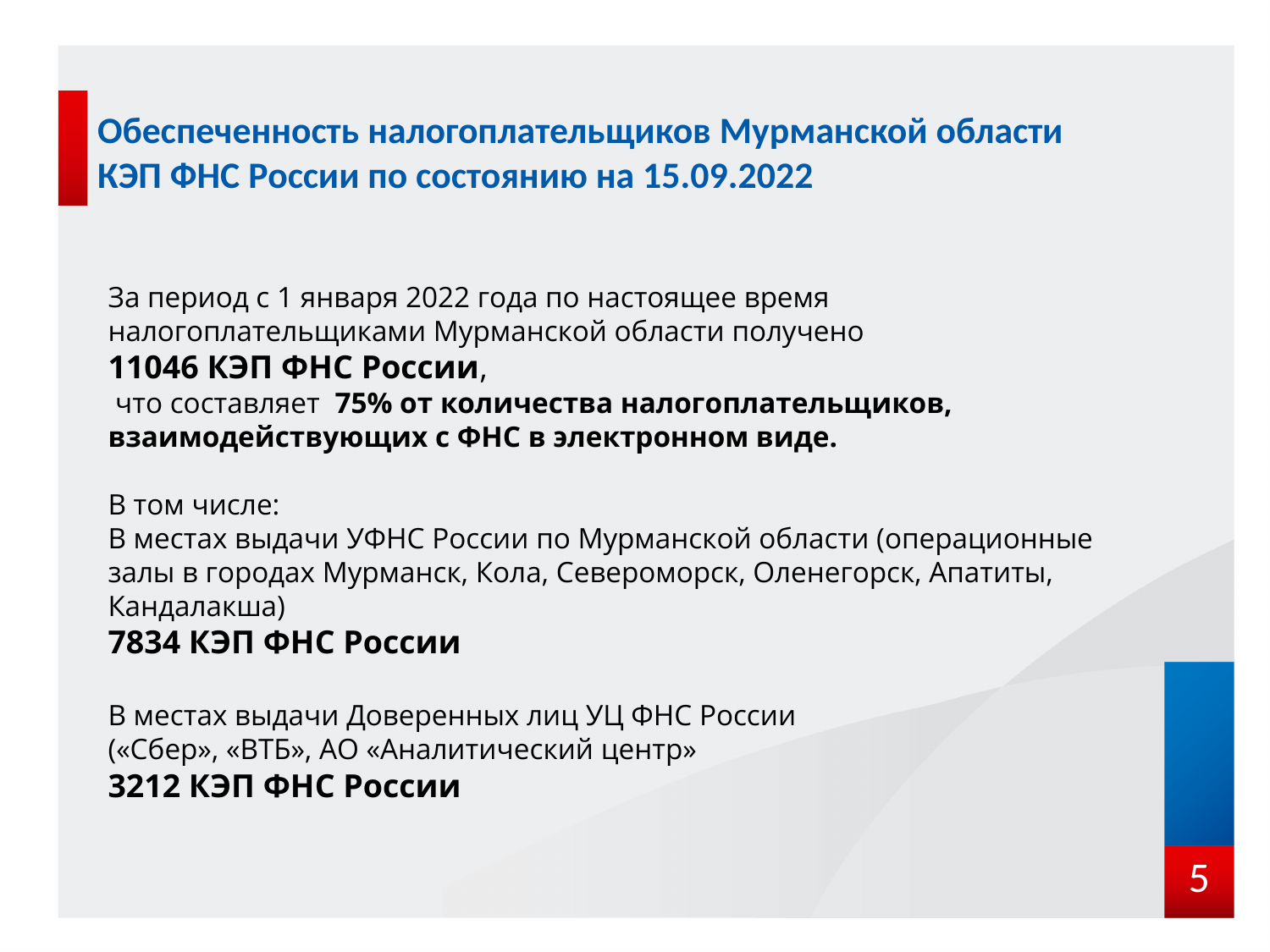

Обеспеченность налогоплательщиков Мурманской области
КЭП ФНС России по состоянию на 15.09.2022
За период с 1 января 2022 года по настоящее время налогоплательщиками Мурманской области получено
11046 КЭП ФНС России,
 что составляет  75% от количества налогоплательщиков, взаимодействующих с ФНС в электронном виде.

В том числе:
В местах выдачи УФНС России по Мурманской области (операционные залы в городах Мурманск, Кола, Североморск, Оленегорск, Апатиты, Кандалакша)
7834 КЭП ФНС России

В местах выдачи Доверенных лиц УЦ ФНС России
(«Сбер», «ВТБ», АО «Аналитический центр»
3212 КЭП ФНС России

5